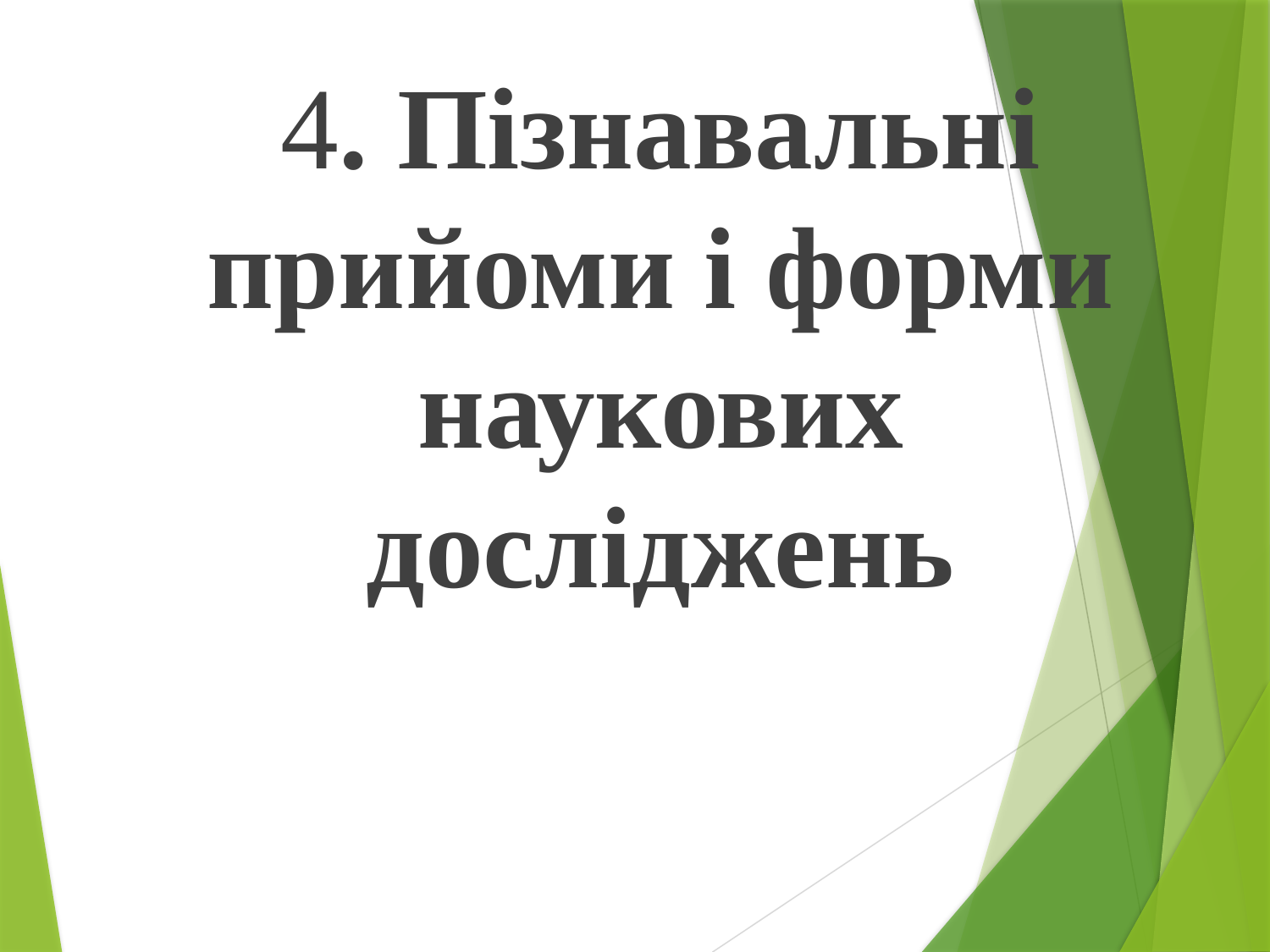

4. Пізнавальні прийоми і форми наукових досліджень